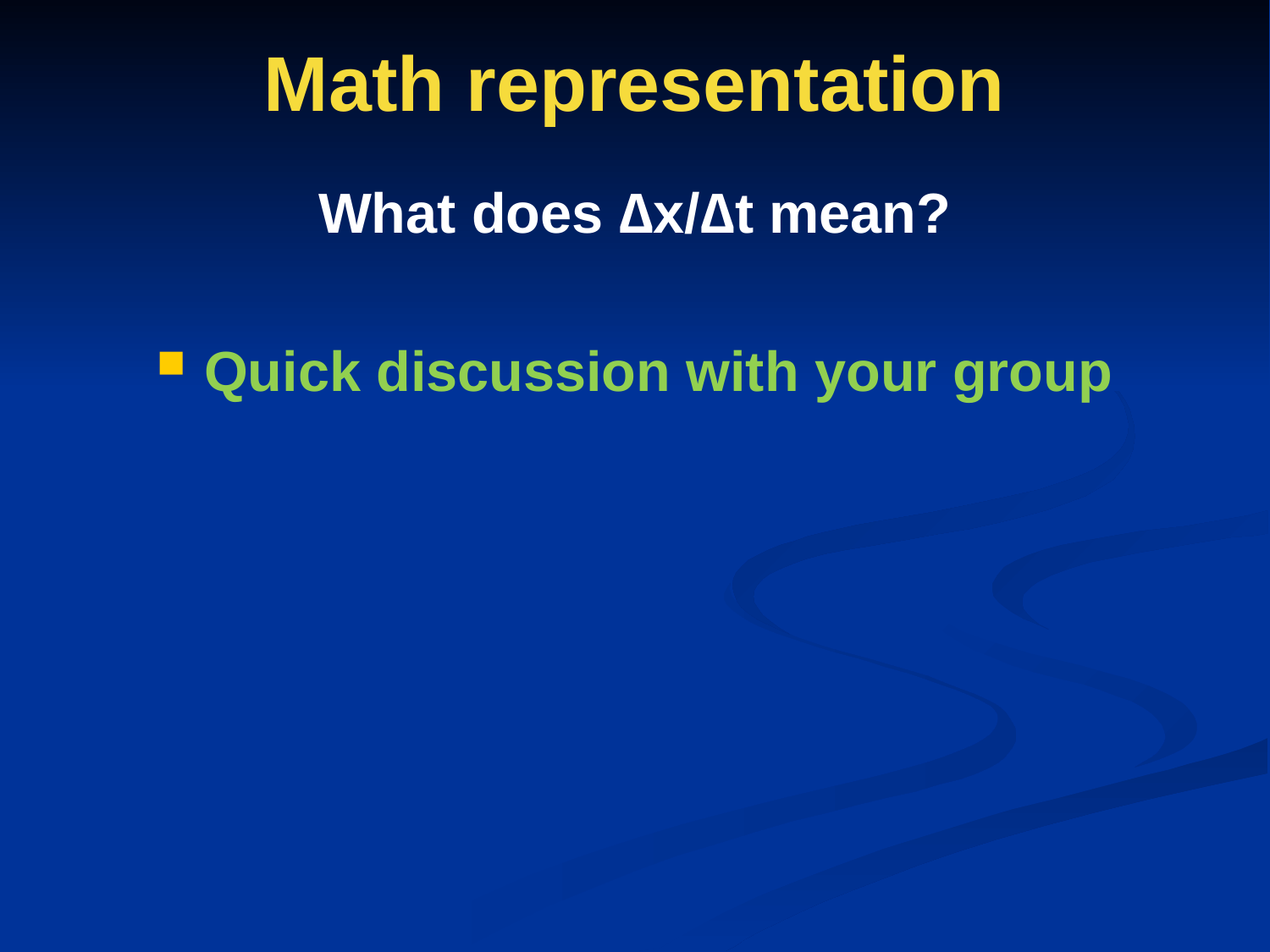

# Math representation
What does ∆x/∆t mean?

Quick discussion with your group